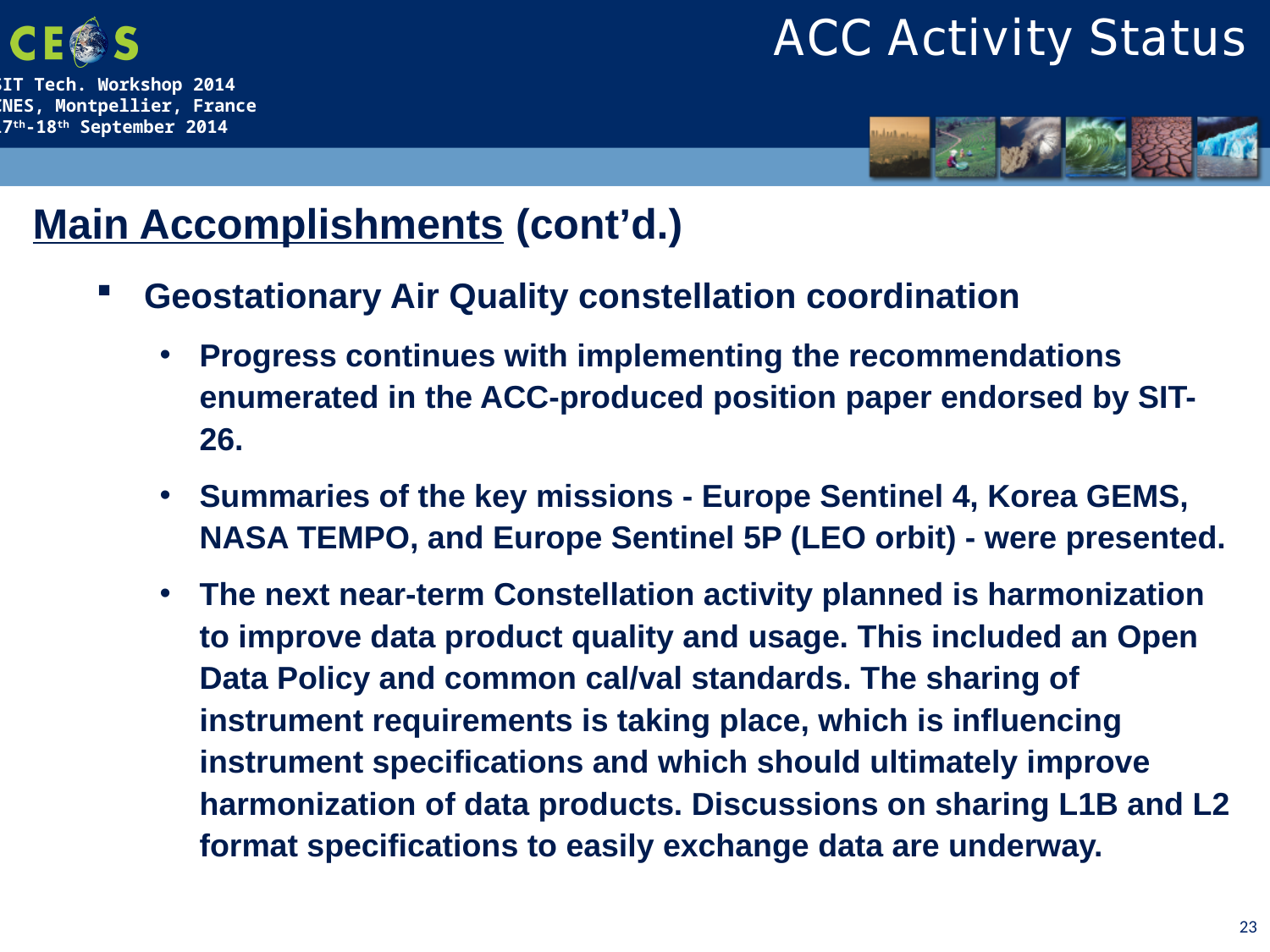

ACC Activity Status
Main Accomplishments (cont’d.)

Geostationary Air Quality constellation coordination
Progress continues with implementing the recommendations enumerated in the ACC-produced position paper endorsed by SIT-26.
Summaries of the key missions - Europe Sentinel 4, Korea GEMS, NASA TEMPO, and Europe Sentinel 5P (LEO orbit) - were presented.
The next near-term Constellation activity planned is harmonization to improve data product quality and usage. This included an Open Data Policy and common cal/val standards. The sharing of instrument requirements is taking place, which is influencing instrument specifications and which should ultimately improve harmonization of data products. Discussions on sharing L1B and L2 format specifications to easily exchange data are underway.

23